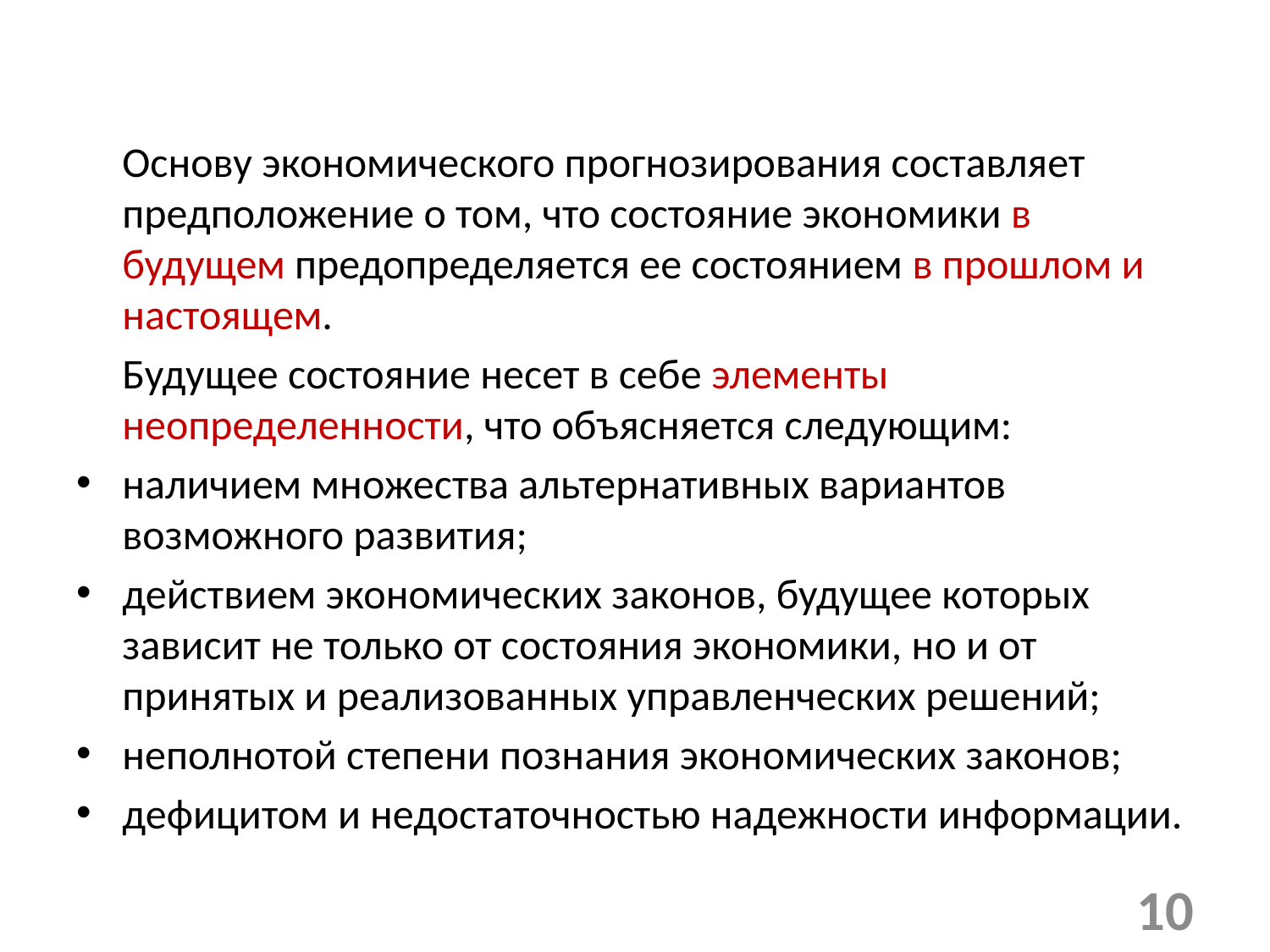

Основу экономического прогнозирования составляет предположение о том, что состояние экономики в будущем предопределяется ее состоянием в прошлом и настоящем.
	Будущее состояние несет в себе элементы неопределенности, что объясняется следующим:
наличием множества альтернативных вариантов возможного развития;
действием экономических законов, будущее которых зависит не только от состояния экономики, но и от принятых и реализованных управленческих решений;
неполнотой степени познания экономических законов;
дефицитом и недостаточностью надежности информации.

10